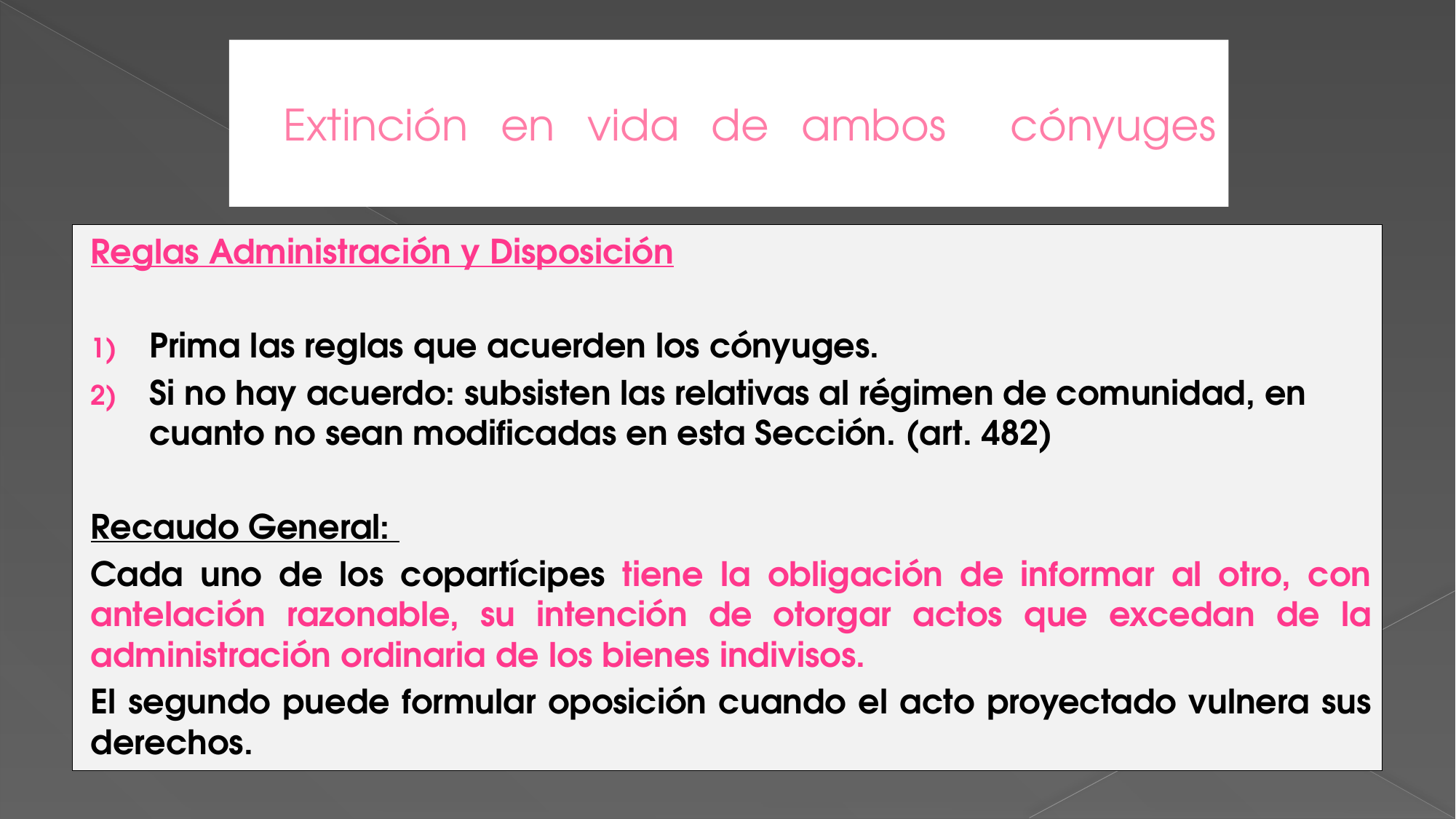

# Extinción en vida de ambos  cónyuges
Reglas Administración y Disposición

Prima las reglas que acuerden los cónyuges.
Si no hay acuerdo: subsisten las relativas al régimen de comunidad, en cuanto no sean modificadas en esta Sección. (art. 482)

Recaudo General:
Cada uno de los copartícipes tiene la obligación de informar al otro, con antelación razonable, su intención de otorgar actos que excedan de la administración ordinaria de los bienes indivisos.
El segundo puede formular oposición cuando el acto proyectado vulnera sus derechos.